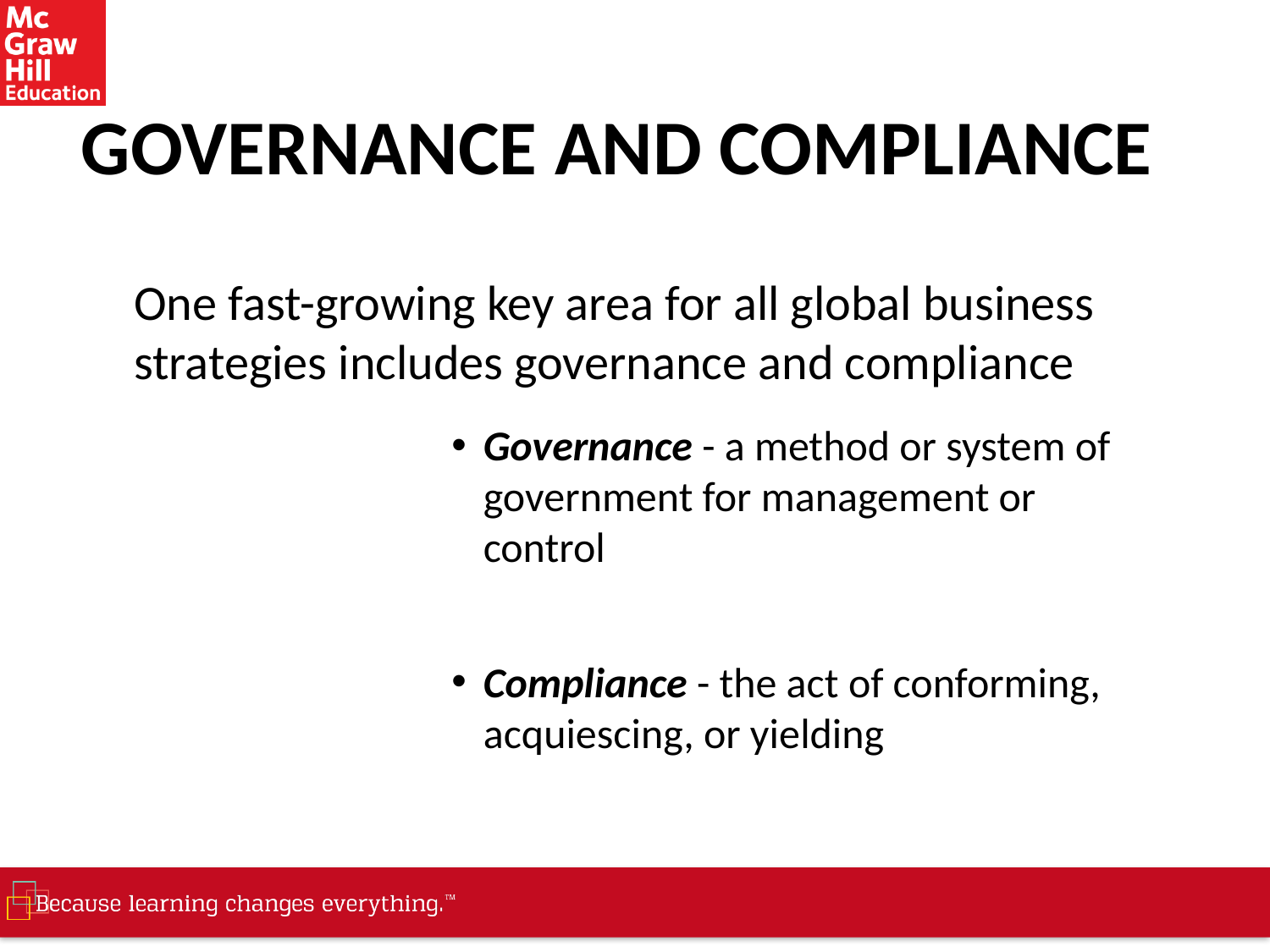

# GOVERNANCE AND COMPLIANCE
One fast-growing key area for all global business strategies includes governance and compliance
Governance - a method or system of government for management or control

Compliance - the act of conforming, acquiescing, or yielding